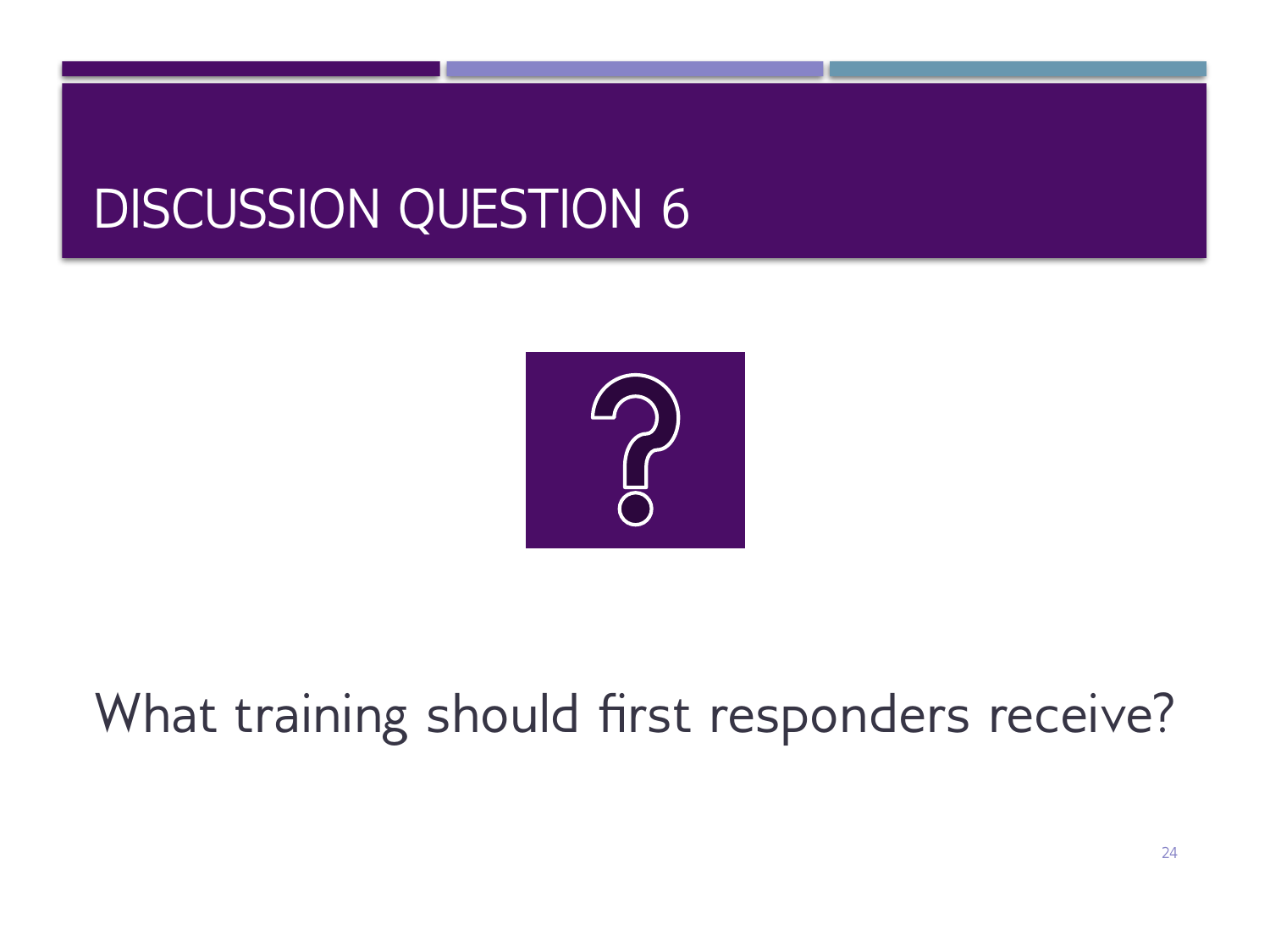

# Discussion Question 6

What training should first responders receive?

24